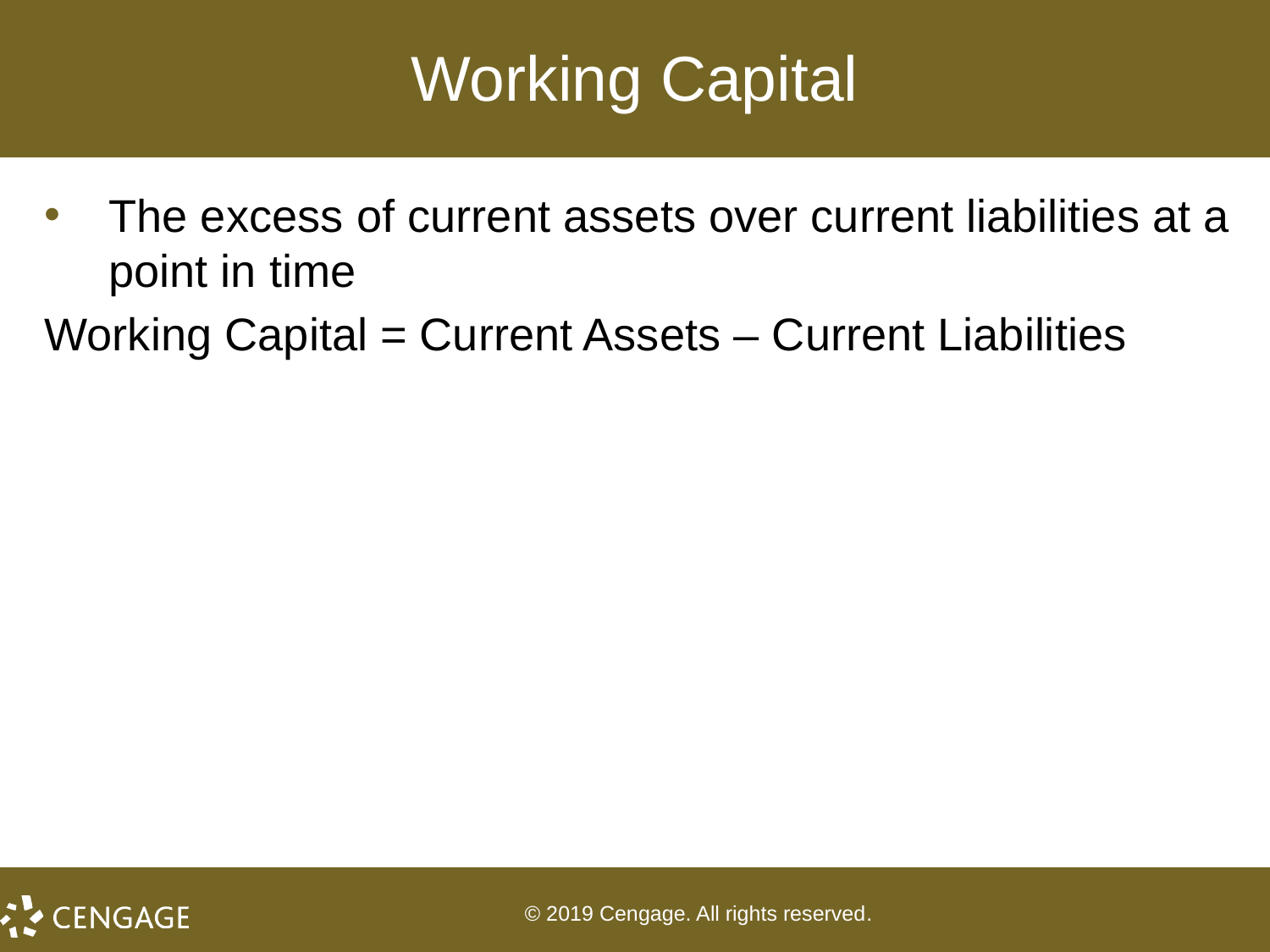

# Working Capital
The excess of current assets over current liabilities at a point in time
Working Capital = Current Assets – Current Liabilities